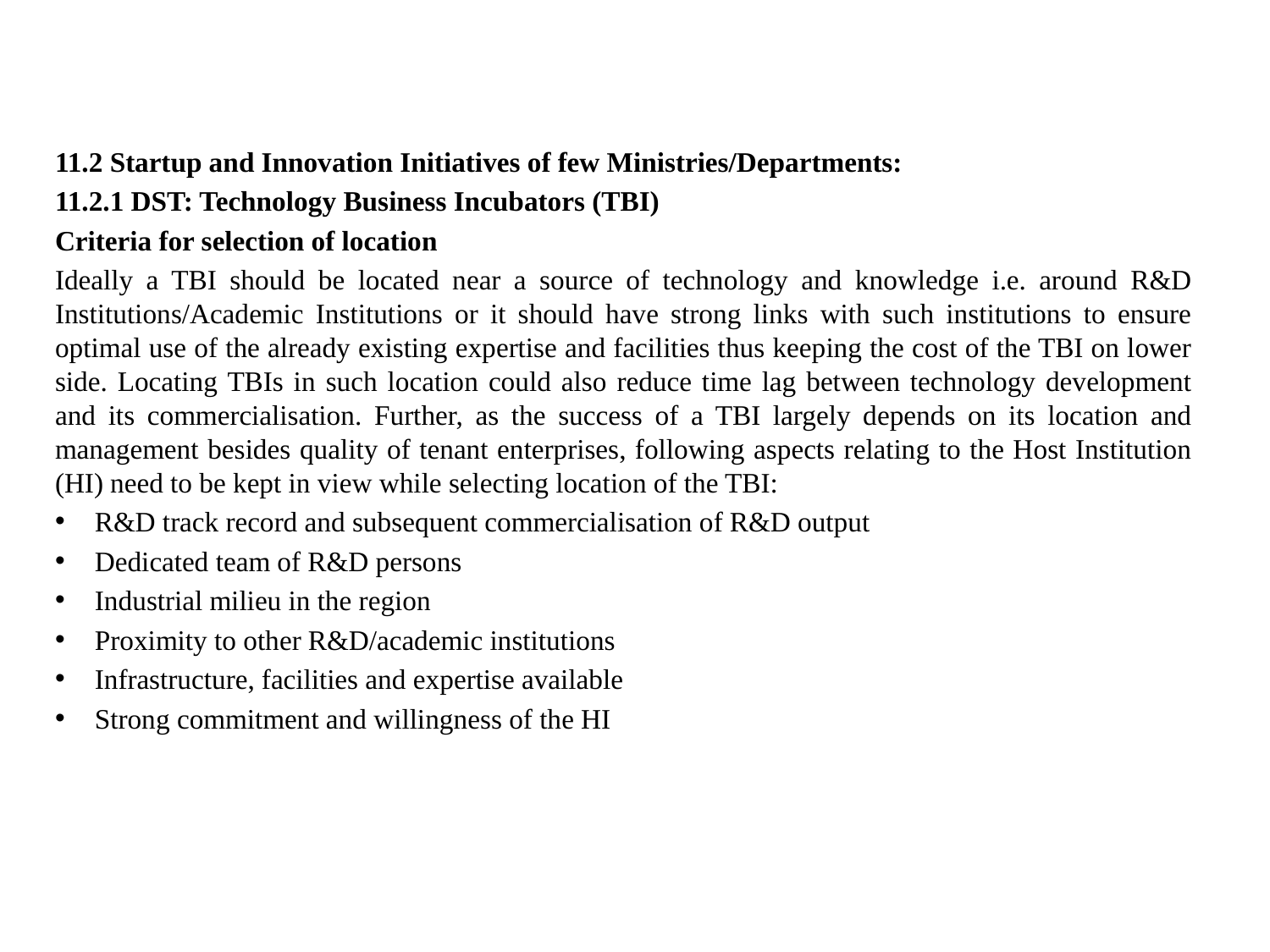

11.2 Startup and Innovation Initiatives of few Ministries/Departments:
11.2.1 DST: Technology Business Incubators (TBI)
Criteria for selection of location
Ideally a TBI should be located near a source of technology and knowledge i.e. around R&D Institutions/Academic Institutions or it should have strong links with such institutions to ensure optimal use of the already existing expertise and facilities thus keeping the cost of the TBI on lower side. Locating TBIs in such location could also reduce time lag between technology development and its commercialisation. Further, as the success of a TBI largely depends on its location and management besides quality of tenant enterprises, following aspects relating to the Host Institution (HI) need to be kept in view while selecting location of the TBI:
R&D track record and subsequent commercialisation of R&D output
Dedicated team of R&D persons
Industrial milieu in the region
Proximity to other R&D/academic institutions
Infrastructure, facilities and expertise available
Strong commitment and willingness of the HI